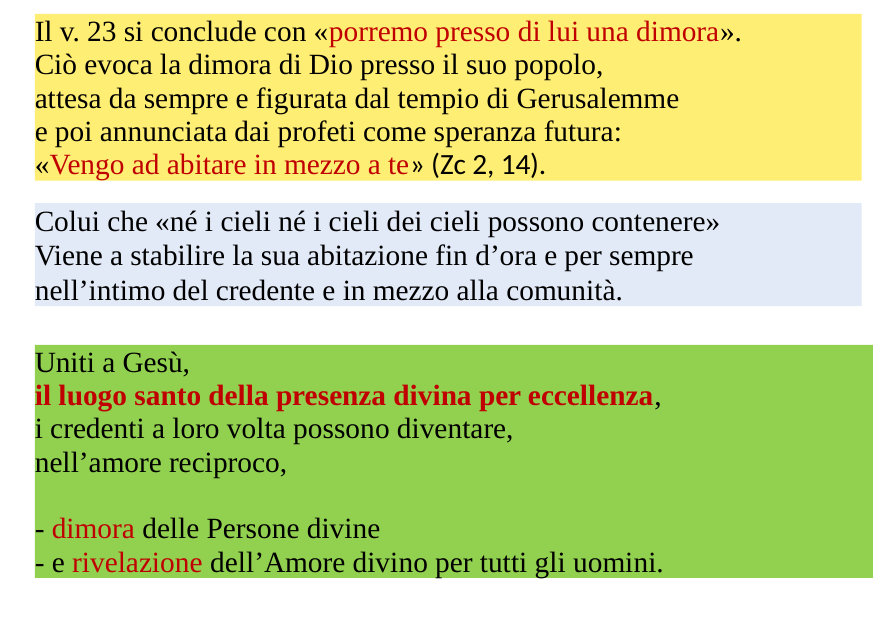

Il v. 23 si conclude con «porremo presso di lui una dimora».
Ciò evoca la dimora di Dio presso il suo popolo,
attesa da sempre e figurata dal tempio di Gerusalemme
e poi annunciata dai profeti come speranza futura:
«Vengo ad abitare in mezzo a te» (Zc 2, 14).
Colui che «né i cieli né i cieli dei cieli possono contenere»
Viene a stabilire la sua abitazione fin d’ora e per sempre
nell’intimo del credente e in mezzo alla comunità.
Uniti a Gesù,
il luogo santo della presenza divina per eccellenza,
i credenti a loro volta possono diventare,
nell’amore reciproco,
- dimora delle Persone divine
- e rivelazione dell’Amore divino per tutti gli uomini.